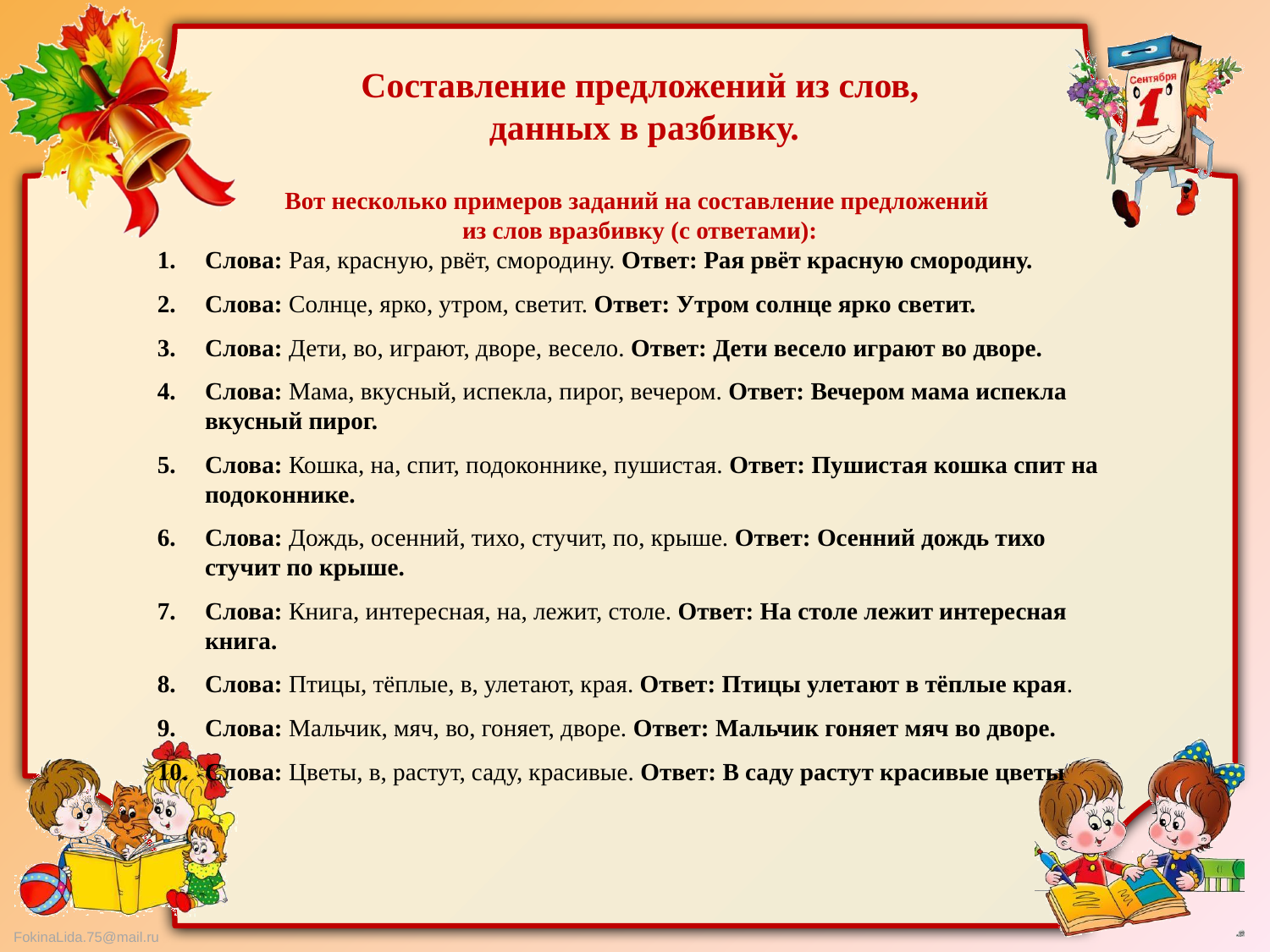

Составление предложений из слов,
 данных в разбивку.

Вот несколько примеров заданий на составление предложений
из слов вразбивку (с ответами):
Слова: Рая, красную, рвёт, смородину. Ответ: Рая рвёт красную смородину.
Слова: Солнце, ярко, утром, светит. Ответ: Утром солнце ярко светит.
Слова: Дети, во, играют, дворе, весело. Ответ: Дети весело играют во дворе.
Слова: Мама, вкусный, испекла, пирог, вечером. Ответ: Вечером мама испекла вкусный пирог.
Слова: Кошка, на, спит, подоконнике, пушистая. Ответ: Пушистая кошка спит на подоконнике.
Слова: Дождь, осенний, тихо, стучит, по, крыше. Ответ: Осенний дождь тихо стучит по крыше.
Слова: Книга, интересная, на, лежит, столе. Ответ: На столе лежит интересная книга.
Слова: Птицы, тёплые, в, улетают, края. Ответ: Птицы улетают в тёплые края.
Слова: Мальчик, мяч, во, гоняет, дворе. Ответ: Мальчик гоняет мяч во дворе.
Слова: Цветы, в, растут, саду, красивые. Ответ: В саду растут красивые цветы